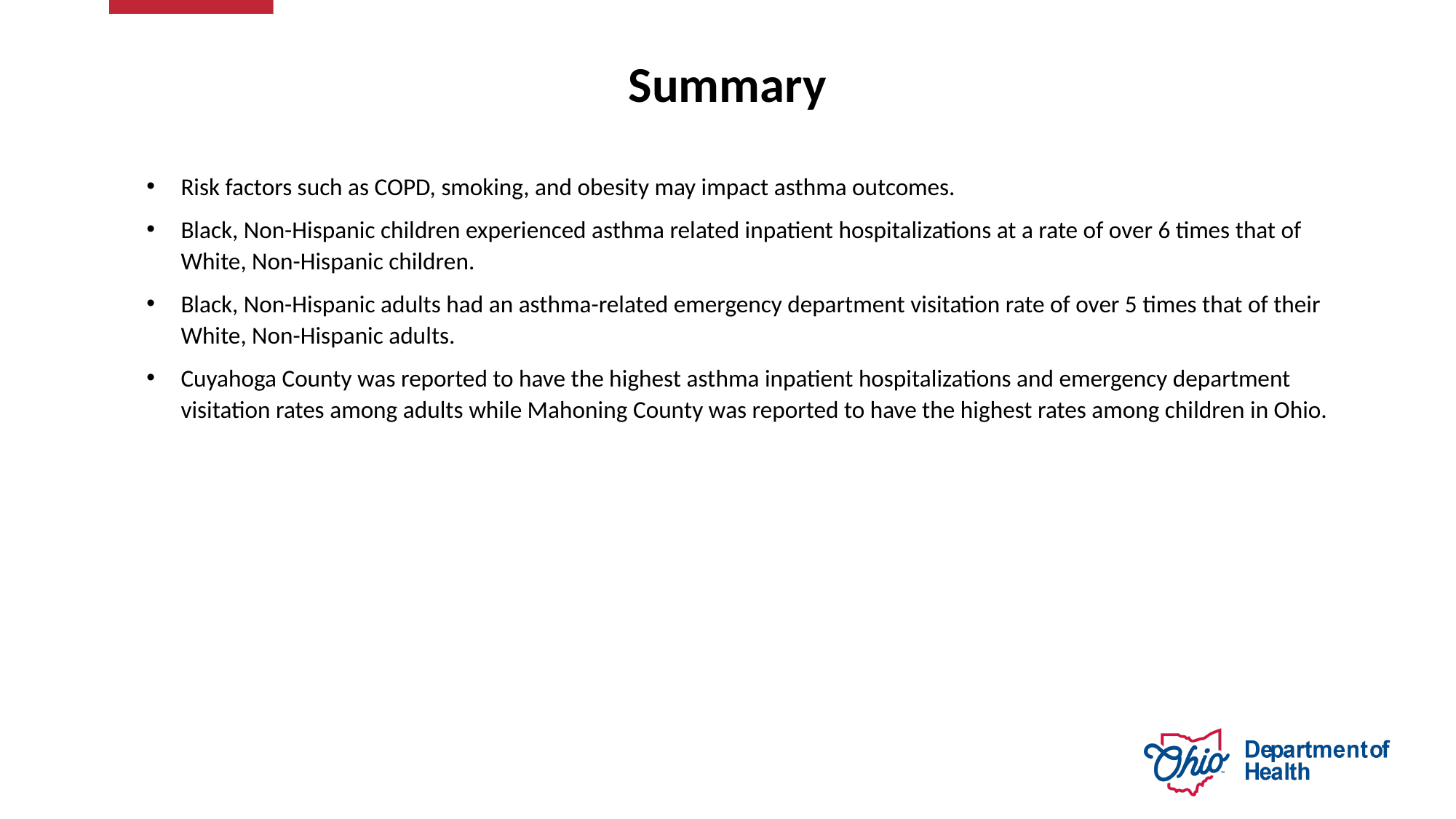

# Summary
Risk factors such as COPD, smoking, and obesity may impact asthma outcomes.
Black, Non-Hispanic children experienced asthma related inpatient hospitalizations at a rate of over 6 times that of White, Non-Hispanic children.
Black, Non-Hispanic adults had an asthma-related emergency department visitation rate of over 5 times that of their White, Non-Hispanic adults.
Cuyahoga County was reported to have the highest asthma inpatient hospitalizations and emergency department visitation rates among adults while Mahoning County was reported to have the highest rates among children in Ohio.